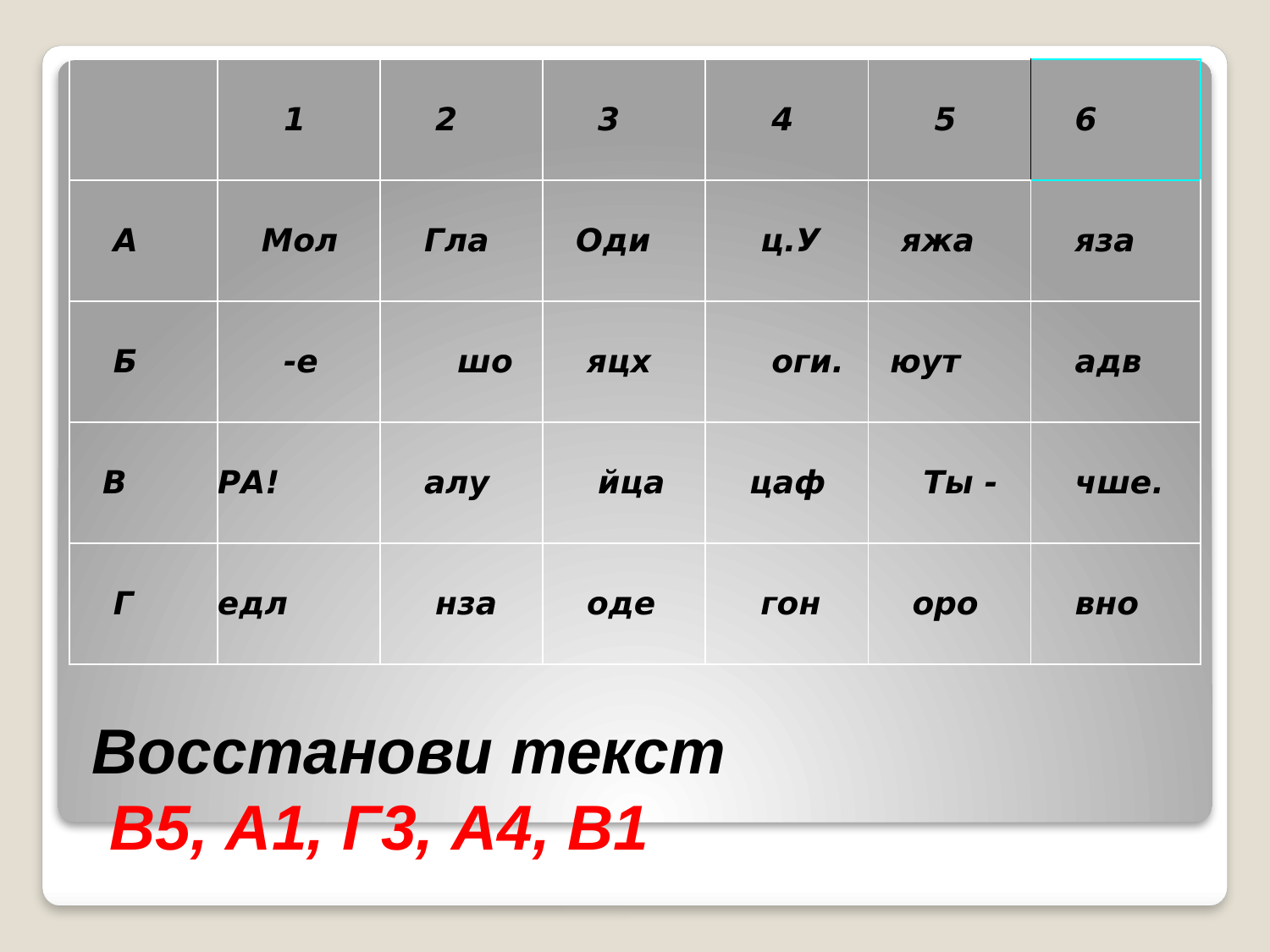

|  | 1 | 2 | 3 | 4 | 5 | 6 |
| --- | --- | --- | --- | --- | --- | --- |
| А | Мол | Гла | Оди | ц.У | яжа | яза |
| Б | -е | шо | яцх | оги. | юут | адв |
| В | РА! | алу | йца | цаф | Ты - | чше. |
| Г | едл | нза | оде | гон | оро | вно |
Восстанови текст
 В5, А1, Г3, А4, В1